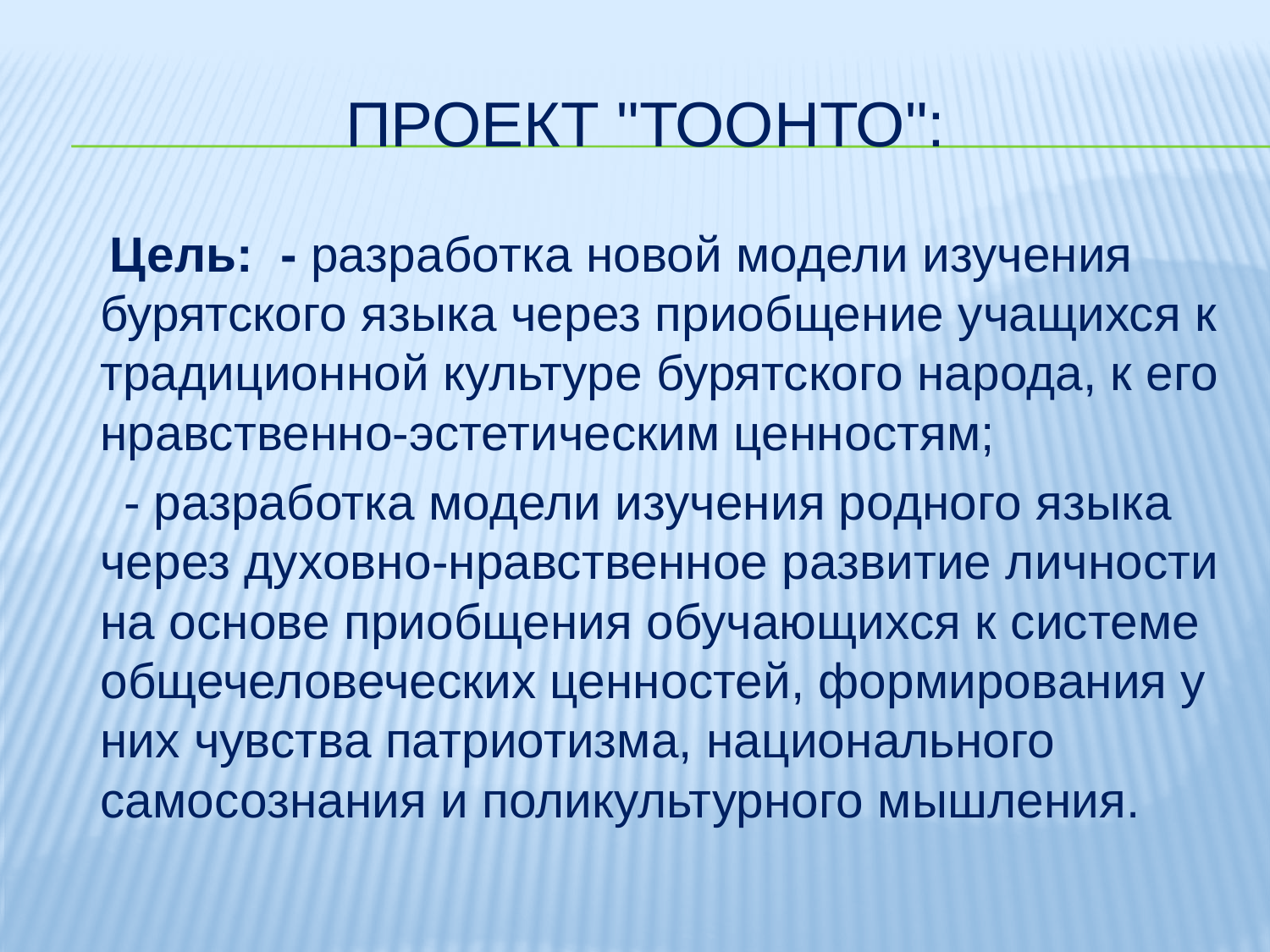

# проект "ТООНТО":
    Цель:  - разработка новой модели изучения бурятского языка через приобщение учащихся к традиционной культуре бурятского народа, к его нравственно-эстетическим ценностям;
     - разработка модели изучения родного языка через духовно-нравственное развитие личности на основе приобщения обучающихся к системе общечеловеческих ценностей, формирования у них чувства патриотизма, национального самосознания и поликультурного мышления.